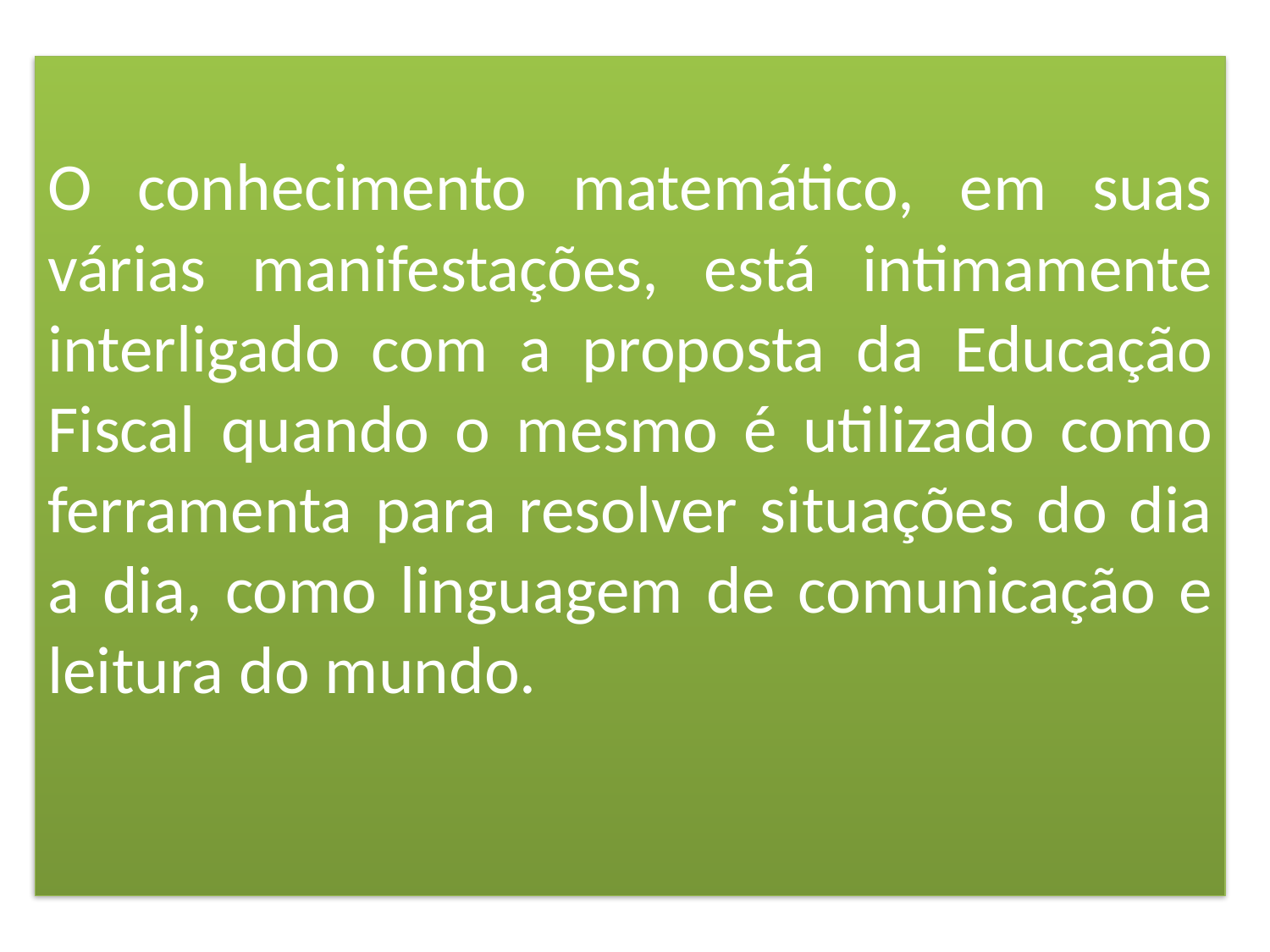

O conhecimento matemático, em suas várias manifestações, está intimamente interligado com a proposta da Educação Fiscal quando o mesmo é utilizado como ferramenta para resolver situações do dia a dia, como linguagem de comunicação e leitura do mundo.